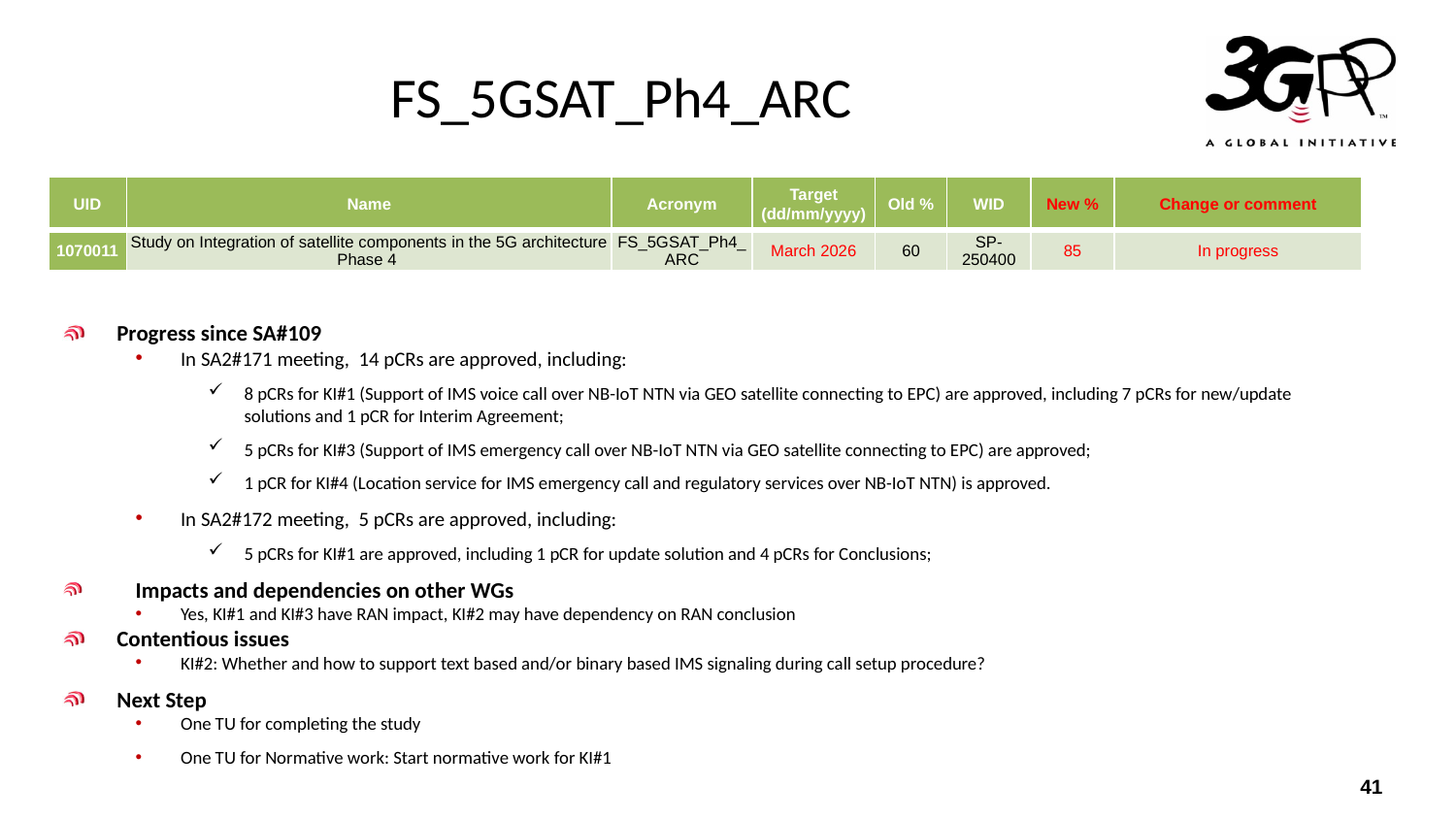

# FS_5GSAT_Ph4_ARC
| UID | Name | Acronym | Target (dd/mm/yyyy) | Old % | WID | New % | Change or comment |
| --- | --- | --- | --- | --- | --- | --- | --- |
| 1070011 | Study on Integration of satellite components in the 5G architecture Phase 4 | FS\_5GSAT\_Ph4\_ARC | March 2026 | 60 | SP-250400 | 85 | In progress |
Progress since SA#109
In SA2#171 meeting,  14 pCRs are approved, including:
8 pCRs for KI#1 (Support of IMS voice call over NB-IoT NTN via GEO satellite connecting to EPC) are approved, including 7 pCRs for new/update solutions and 1 pCR for Interim Agreement;
5 pCRs for KI#3 (Support of IMS emergency call over NB-IoT NTN via GEO satellite connecting to EPC) are approved;
1 pCR for KI#4 (Location service for IMS emergency call and regulatory services over NB-IoT NTN) is approved.
In SA2#172 meeting,  5 pCRs are approved, including:
5 pCRs for KI#1 are approved, including 1 pCR for update solution and 4 pCRs for Conclusions;
Impacts and dependencies on other WGs
Yes, KI#1 and KI#3 have RAN impact, KI#2 may have dependency on RAN conclusion
Contentious issues
KI#2: Whether and how to support text based and/or binary based IMS signaling during call setup procedure?
Next Step
One TU for completing the study
One TU for Normative work: Start normative work for KI#1